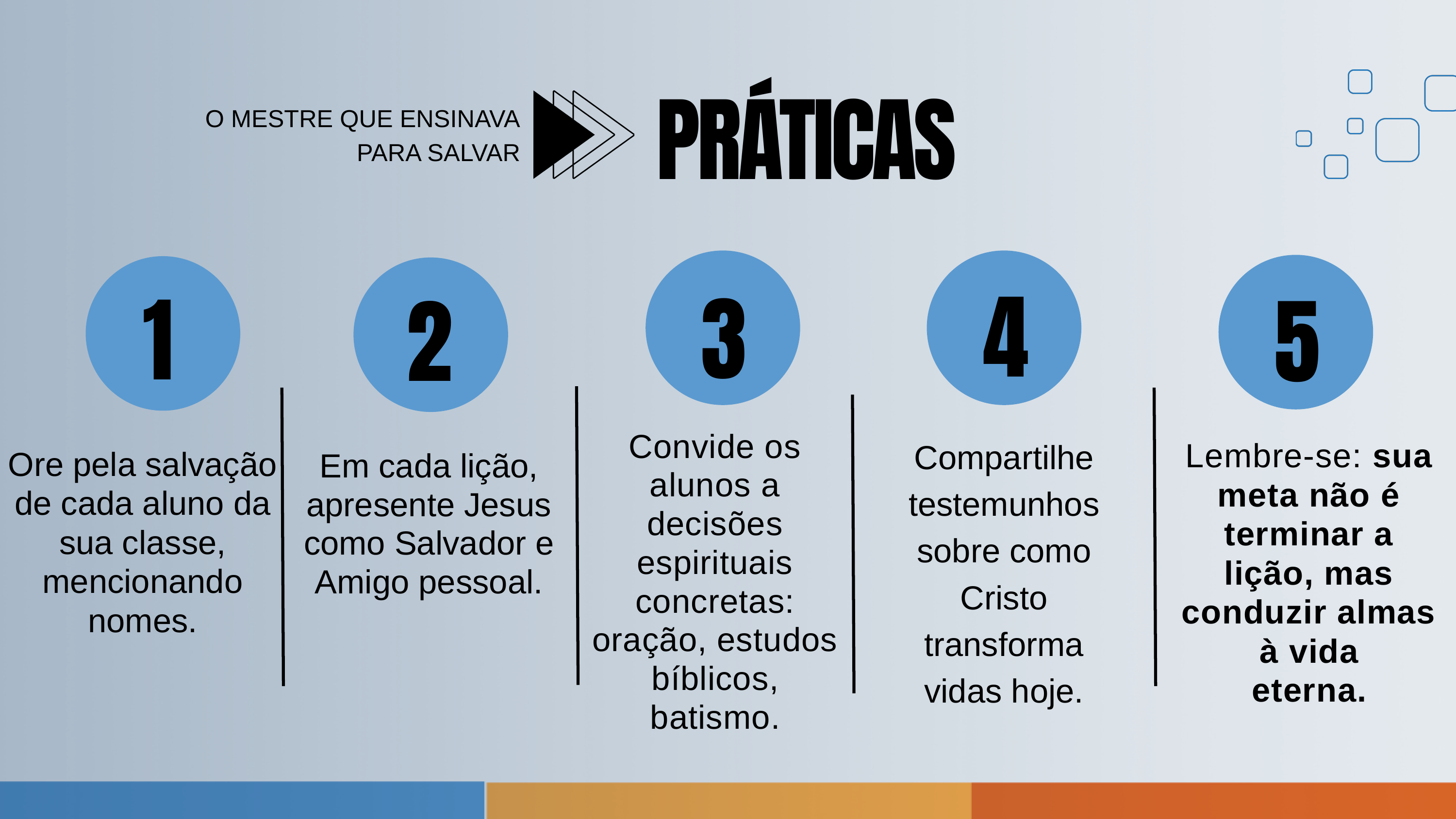

PRÁTICAS

O MESTRE QUE ENSINAVA
PARA SALVAR

4
3
1
2
5

Convide os alunos a decisões espirituais concretas: oração, estudos bíblicos,
batismo.
Compartilhe testemunhos sobre como Cristo transforma vidas hoje.
Lembre-se: sua meta não é terminar a lição, mas conduzir almas à vida
eterna.
Ore pela salvação de cada aluno da sua classe, mencionando nomes.
Em cada lição, apresente Jesus como Salvador e Amigo pessoal.